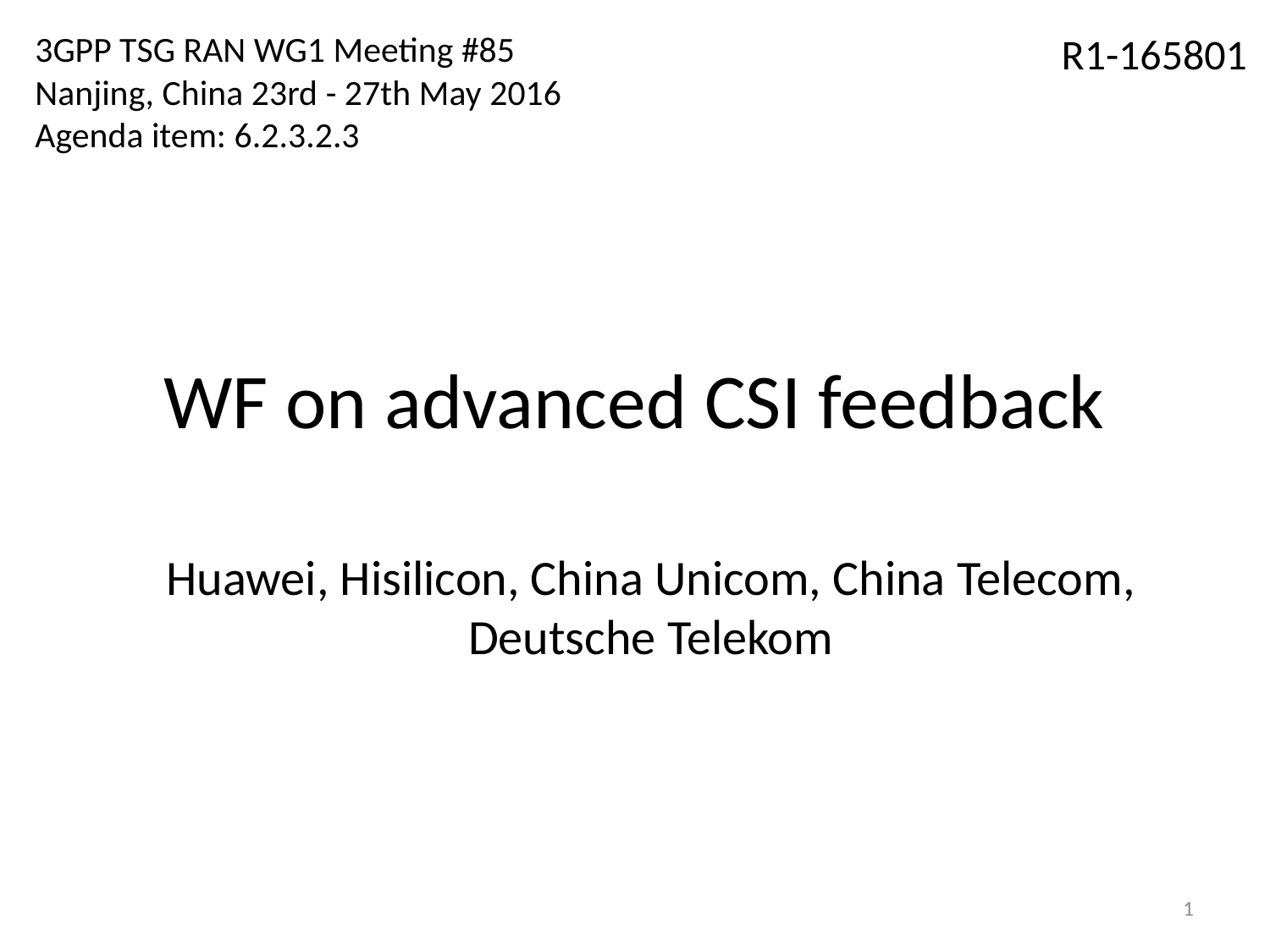

3GPP TSG RAN WG1 Meeting #85
Nanjing, China 23rd - 27th May 2016
Agenda item: 6.2.3.2.3
R1-165801
# WF on advanced CSI feedback
Huawei, Hisilicon, China Unicom, China Telecom, Deutsche Telekom
1